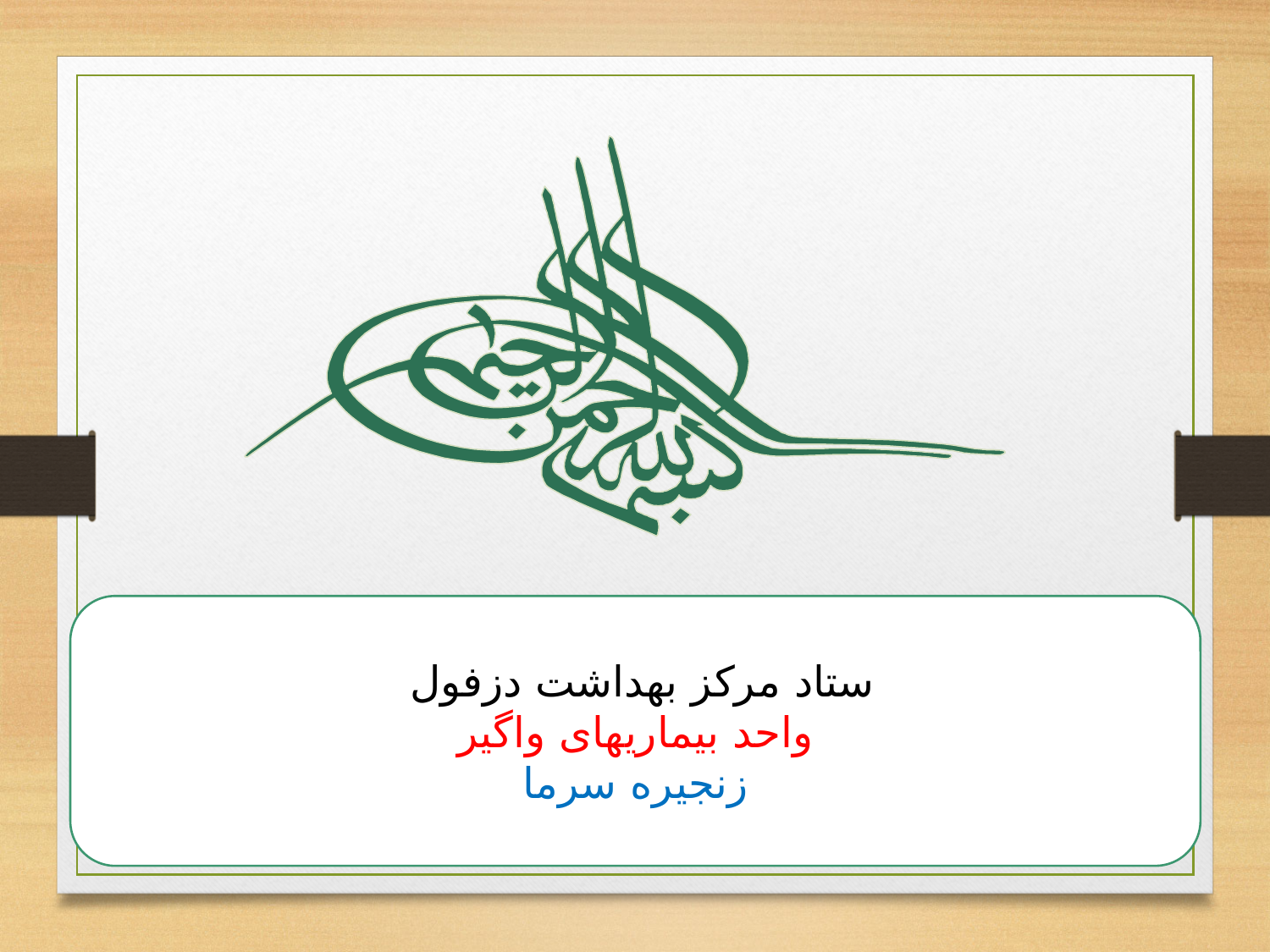

ستاد مرکز بهداشت دزفول
واحد بیماریهای واگیر
زنجیره سرما